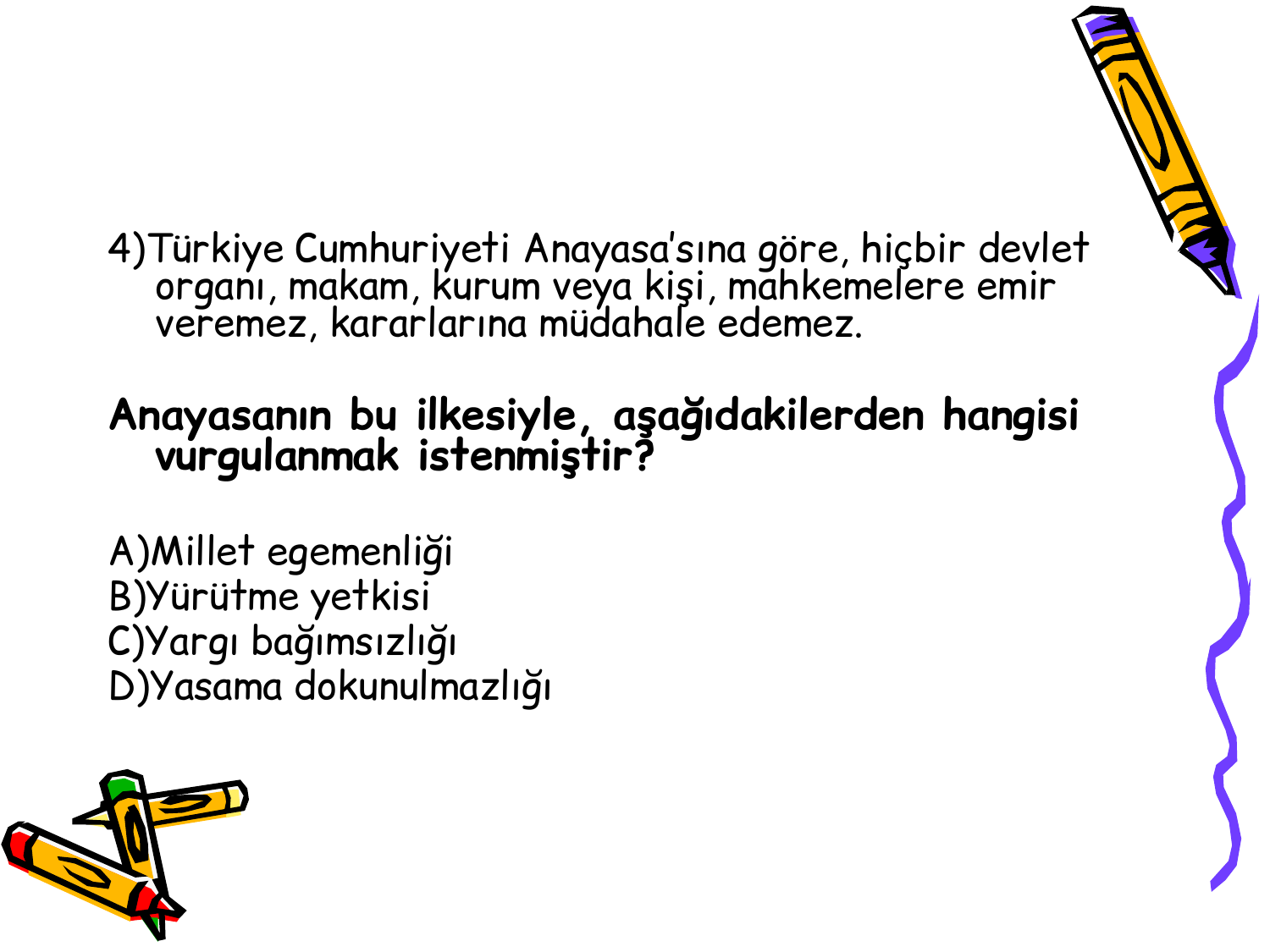

4)Türkiye Cumhuriyeti Anayasa’sına göre, hiçbir devlet organı, makam, kurum veya kişi, mahkemelere emir veremez, kararlarına müdahale edemez.

Anayasanın bu ilkesiyle, aşağıdakilerden hangisi vurgulanmak istenmiştir?

A)Millet egemenliği
B)Yürütme yetkisi
C)Yargı bağımsızlığı
D)Yasama dokunulmazlığı